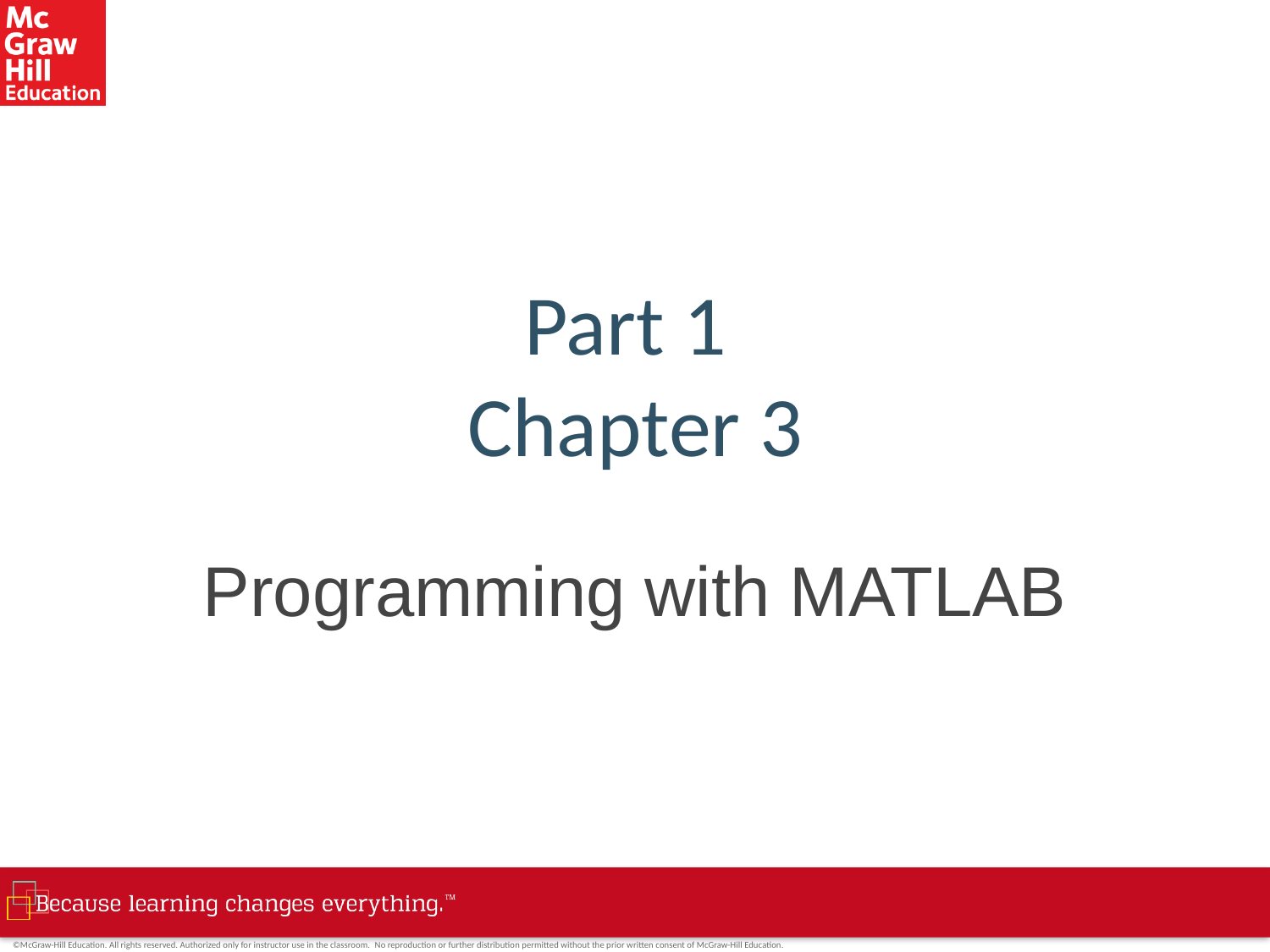

# Part 1 Chapter 3
Programming with MATLAB